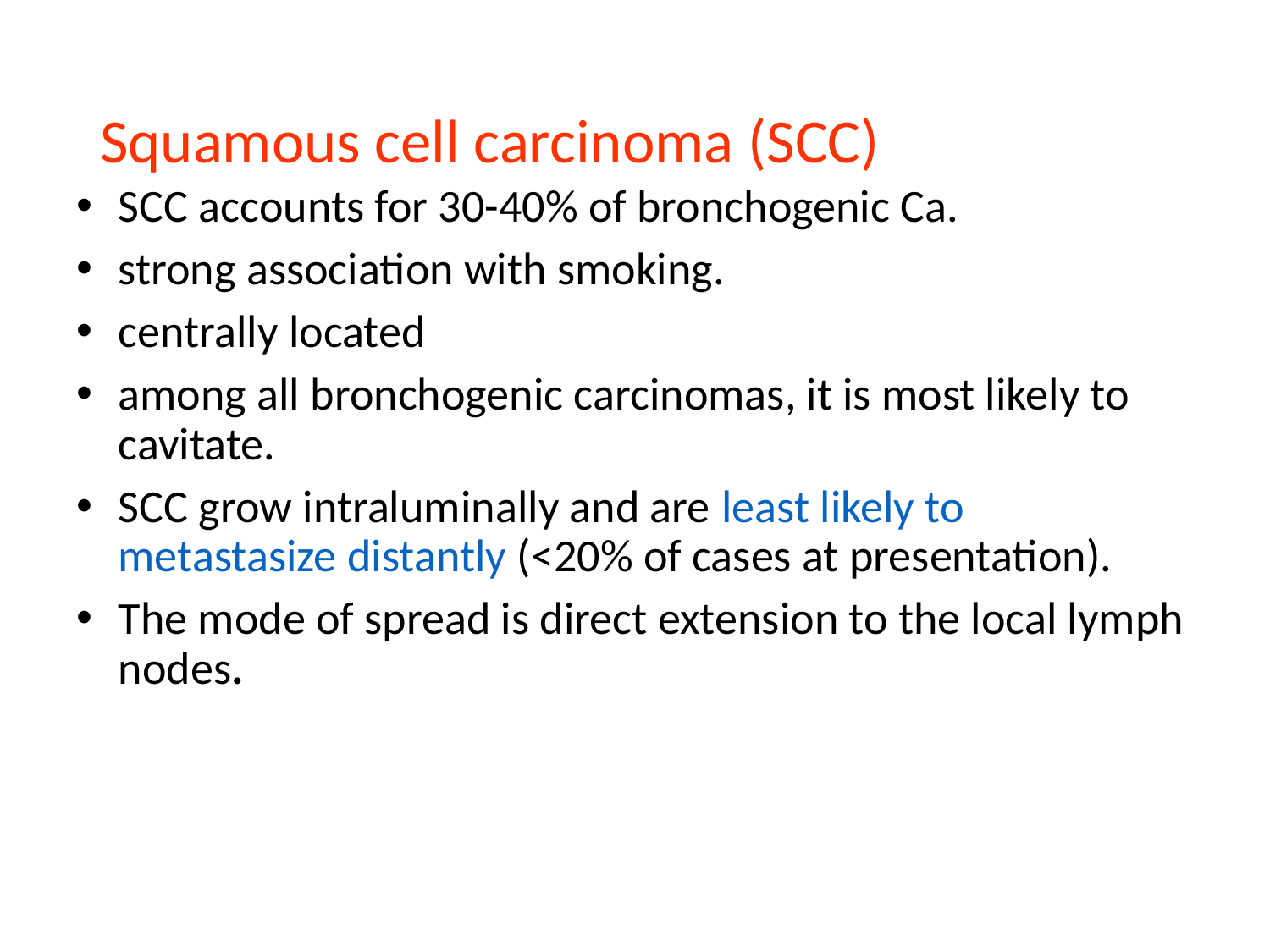

# Squamous cell carcinoma (SCC)
SCC accounts for 30-40% of bronchogenic Ca.
strong association with smoking.
centrally located
among all bronchogenic carcinomas, it is most likely to cavitate.
SCC grow intraluminally and are least likely to metastasize distantly (<20% of cases at presentation).
The mode of spread is direct extension to the local lymph nodes.